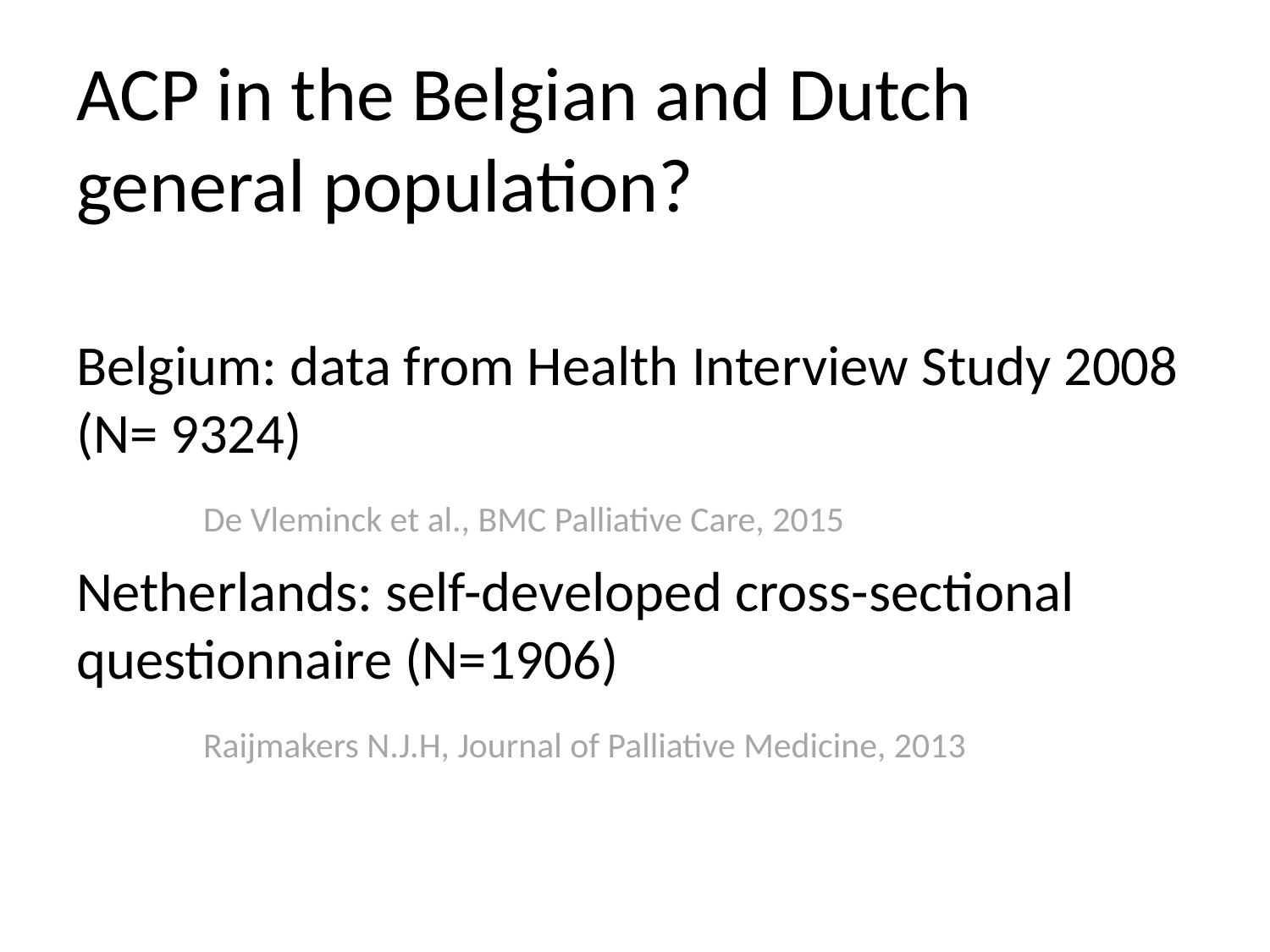

# ACP in the Belgian and Dutch general population?
Belgium: data from Health Interview Study 2008 (N= 9324)
	De Vleminck et al., BMC Palliative Care, 2015
Netherlands: self-developed cross-sectional questionnaire (N=1906)
	Raijmakers N.J.H, Journal of Palliative Medicine, 2013